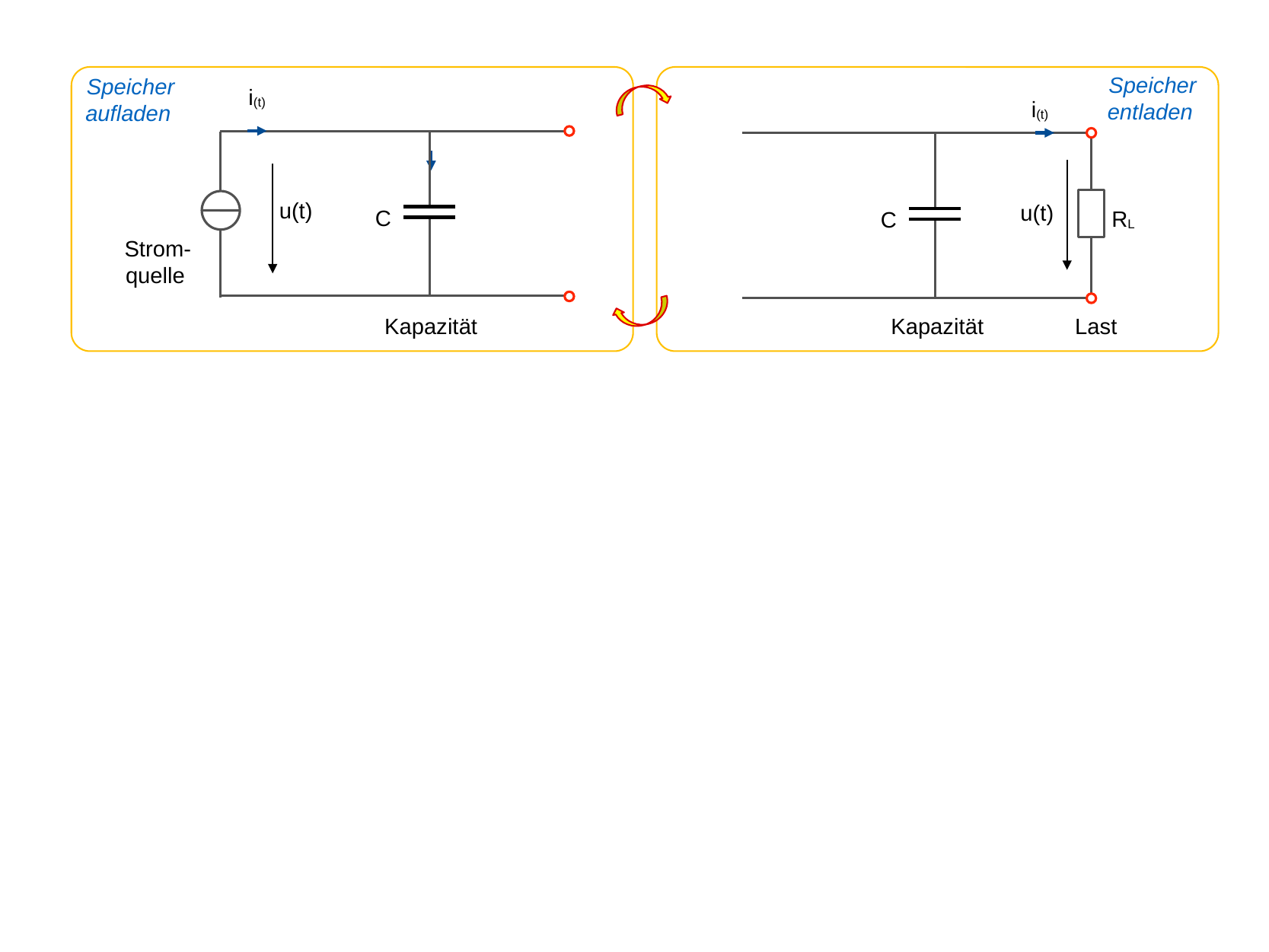

Speicher entladen
Speicher aufladen

i(t)

i(t)

u(t)
u(t)
C
RL
C

Strom-quelle

Kapazität
Last
Kapazität